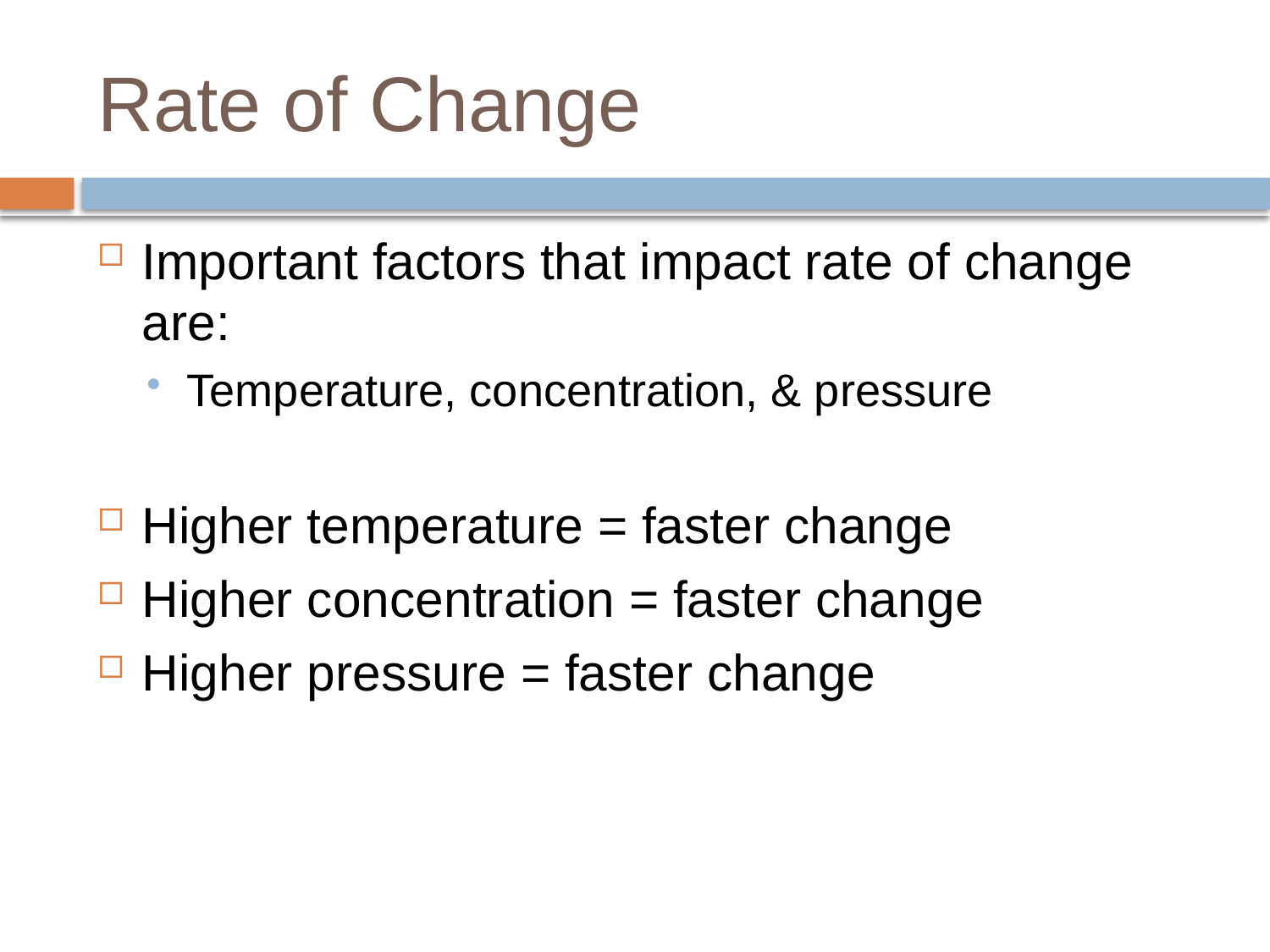

# Rate of Change
Important factors that impact rate of change are:
Temperature, concentration, & pressure

Higher temperature = faster change
Higher concentration = faster change
Higher pressure = faster change